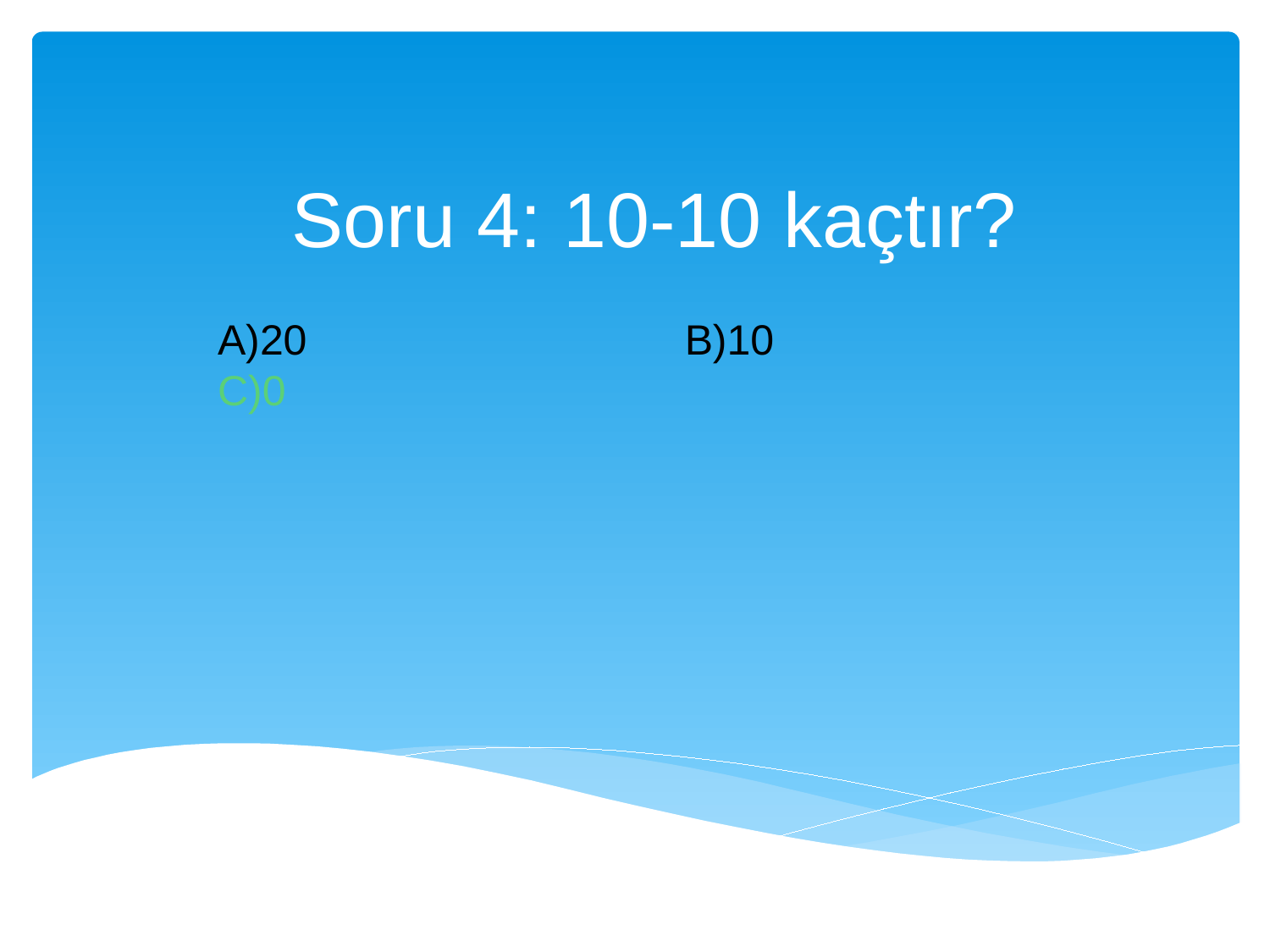

# Soru 4: 10-10 kaçtır?
A)20                                B)10                         C)0